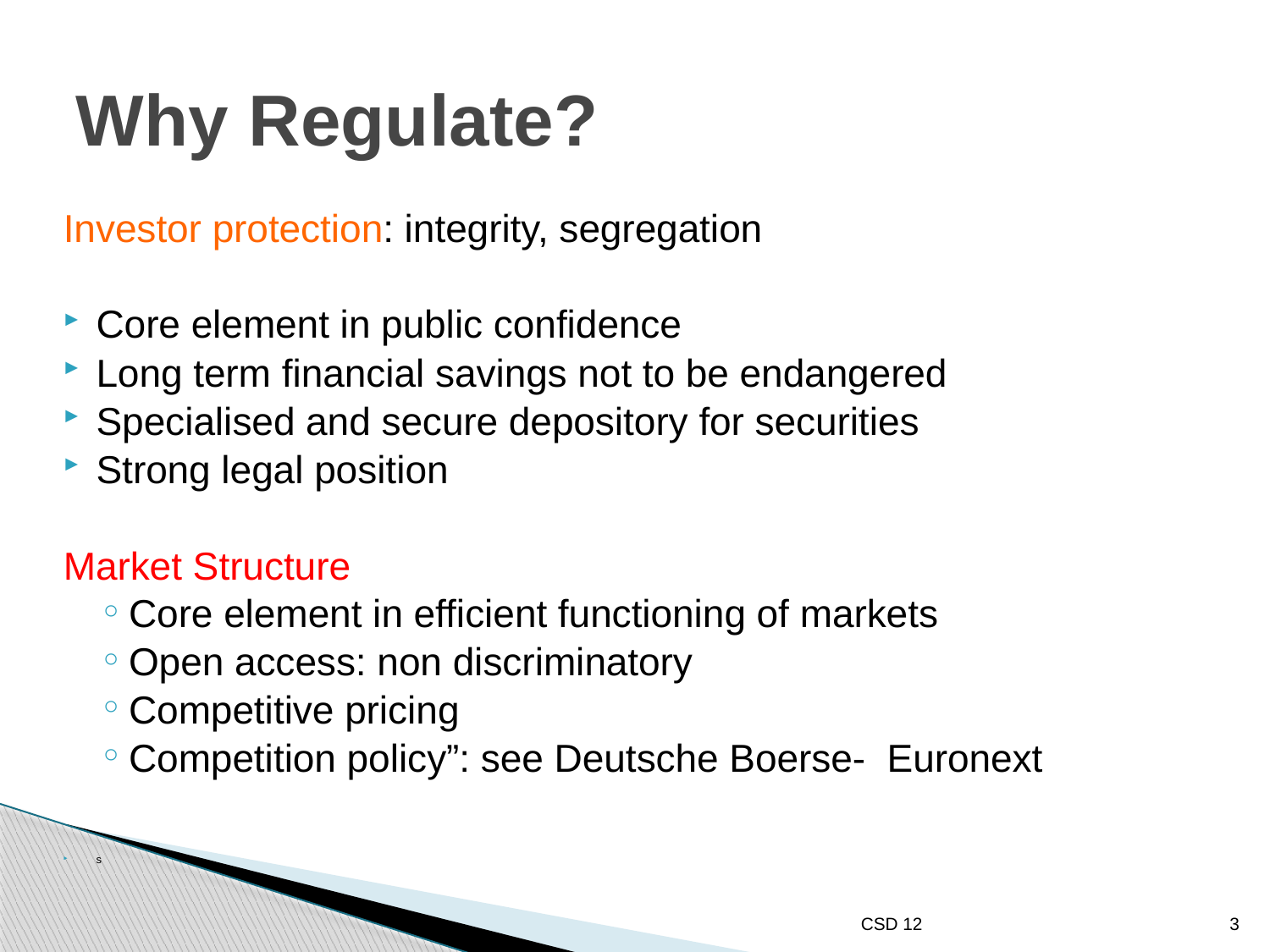

# Why Regulate?
Investor protection: integrity, segregation

Core element in public confidence
Long term financial savings not to be endangered
Specialised and secure depository for securities
Strong legal position

Market Structure
Core element in efficient functioning of markets
Open access: non discriminatory
Competitive pricing
Competition policy”: see Deutsche Boerse-  Euronext

s
CSD 12
3